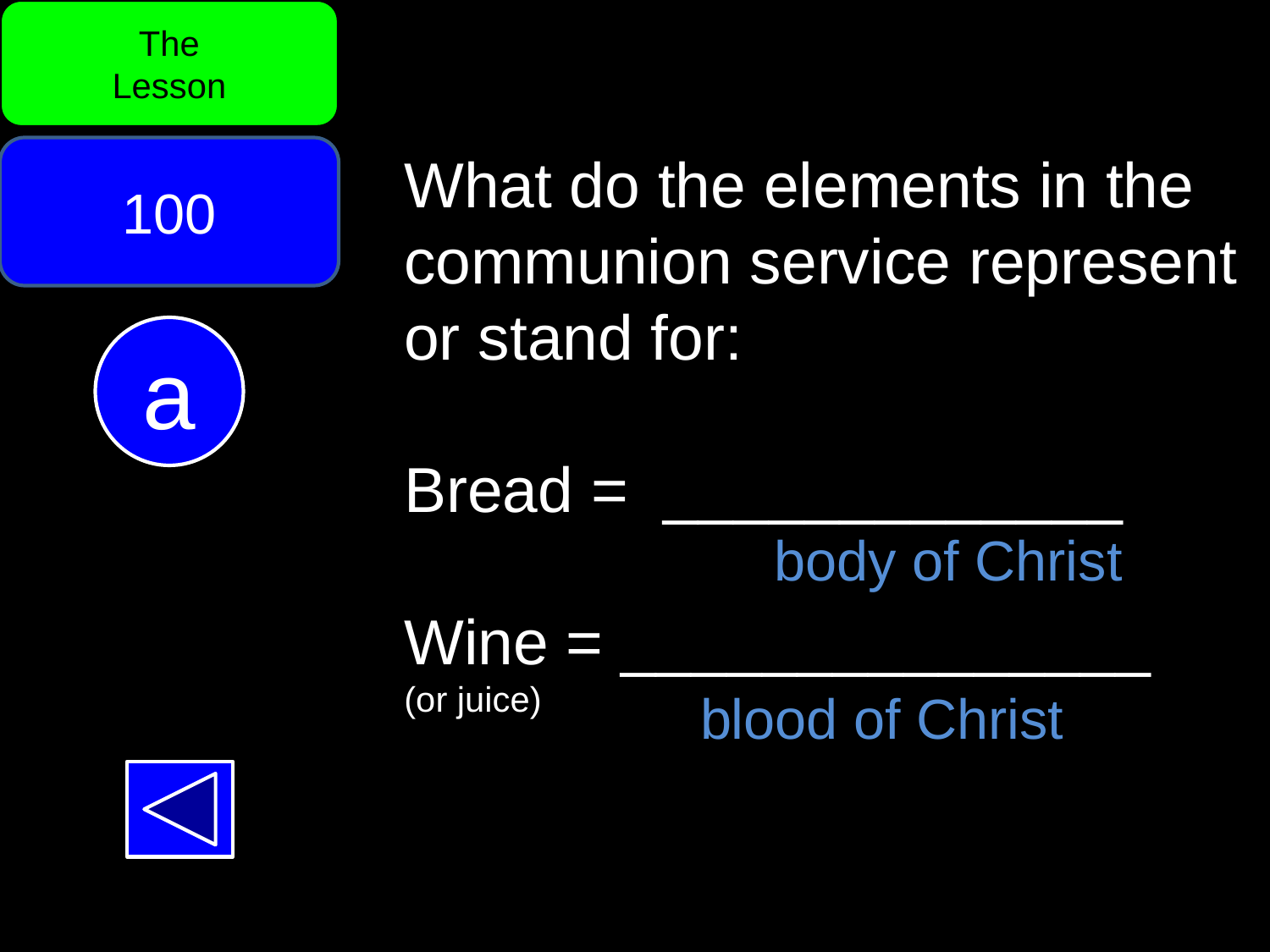

The
Lesson
100
What do the elements in the communion service represent or stand for:

Bread =  _____________

Wine = _______________
(or juice)
a
body of Christ
blood of Christ